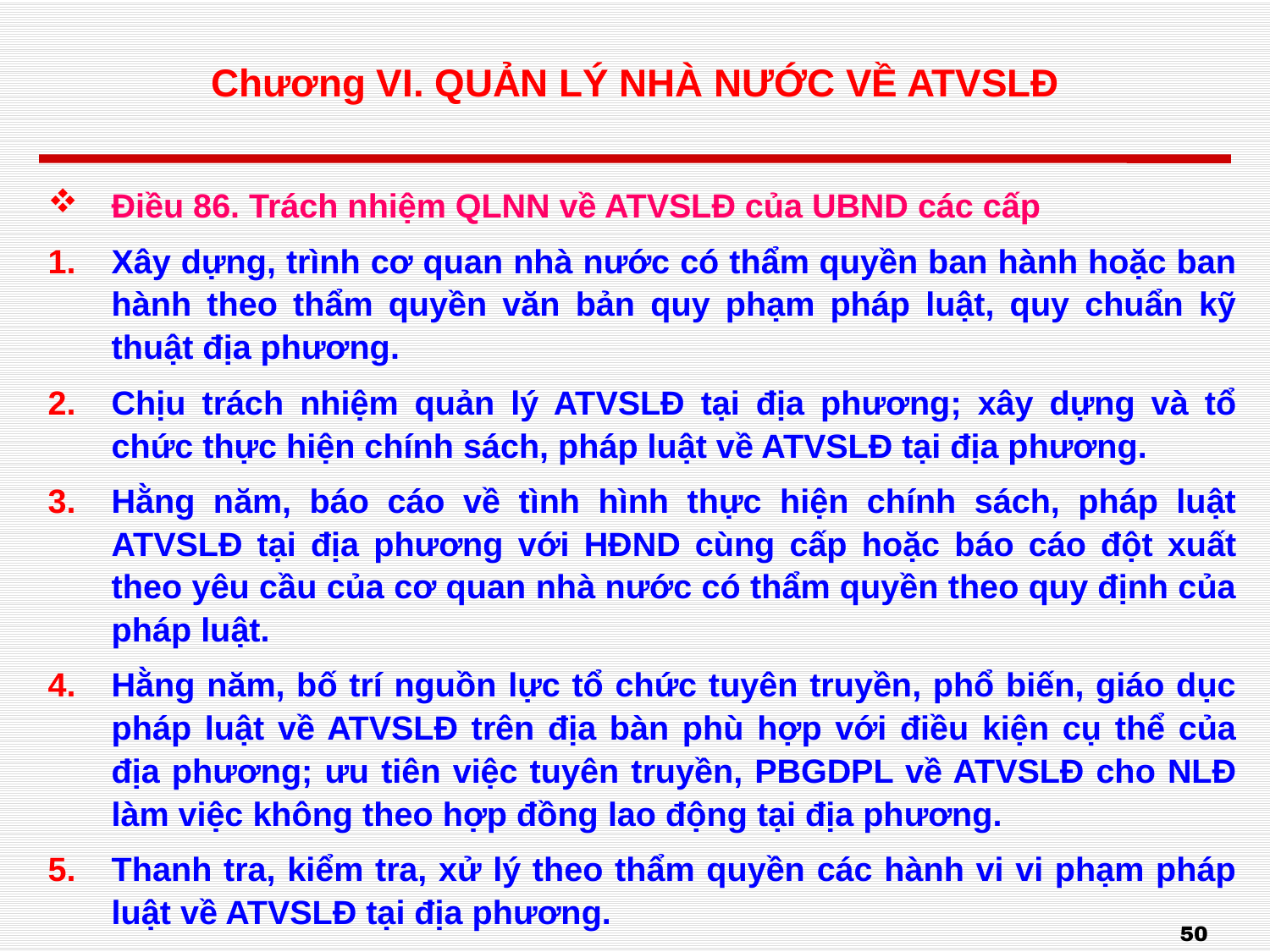

# Chương VI. QUẢN LÝ NHÀ NƯỚC VỀ ATVSLĐ
Điều 86. Trách nhiệm QLNN về ATVSLĐ của UBND các cấp
Xây dựng, trình cơ quan nhà nước có thẩm quyền ban hành hoặc ban hành theo thẩm quyền văn bản quy phạm pháp luật, quy chuẩn kỹ thuật địa phương.
Chịu trách nhiệm quản lý ATVSLĐ tại địa phương; xây dựng và tổ chức thực hiện chính sách, pháp luật về ATVSLĐ tại địa phương.
Hằng năm, báo cáo về tình hình thực hiện chính sách, pháp luật ATVSLĐ tại địa phương với HĐND cùng cấp hoặc báo cáo đột xuất theo yêu cầu của cơ quan nhà nước có thẩm quyền theo quy định của pháp luật.
Hằng năm, bố trí nguồn lực tổ chức tuyên truyền, phổ biến, giáo dục pháp luật về ATVSLĐ trên địa bàn phù hợp với điều kiện cụ thể của địa phương; ưu tiên việc tuyên truyền, PBGDPL về ATVSLĐ cho NLĐ làm việc không theo hợp đồng lao động tại địa phương.
Thanh tra, kiểm tra, xử lý theo thẩm quyền các hành vi vi phạm pháp luật về ATVSLĐ tại địa phương.